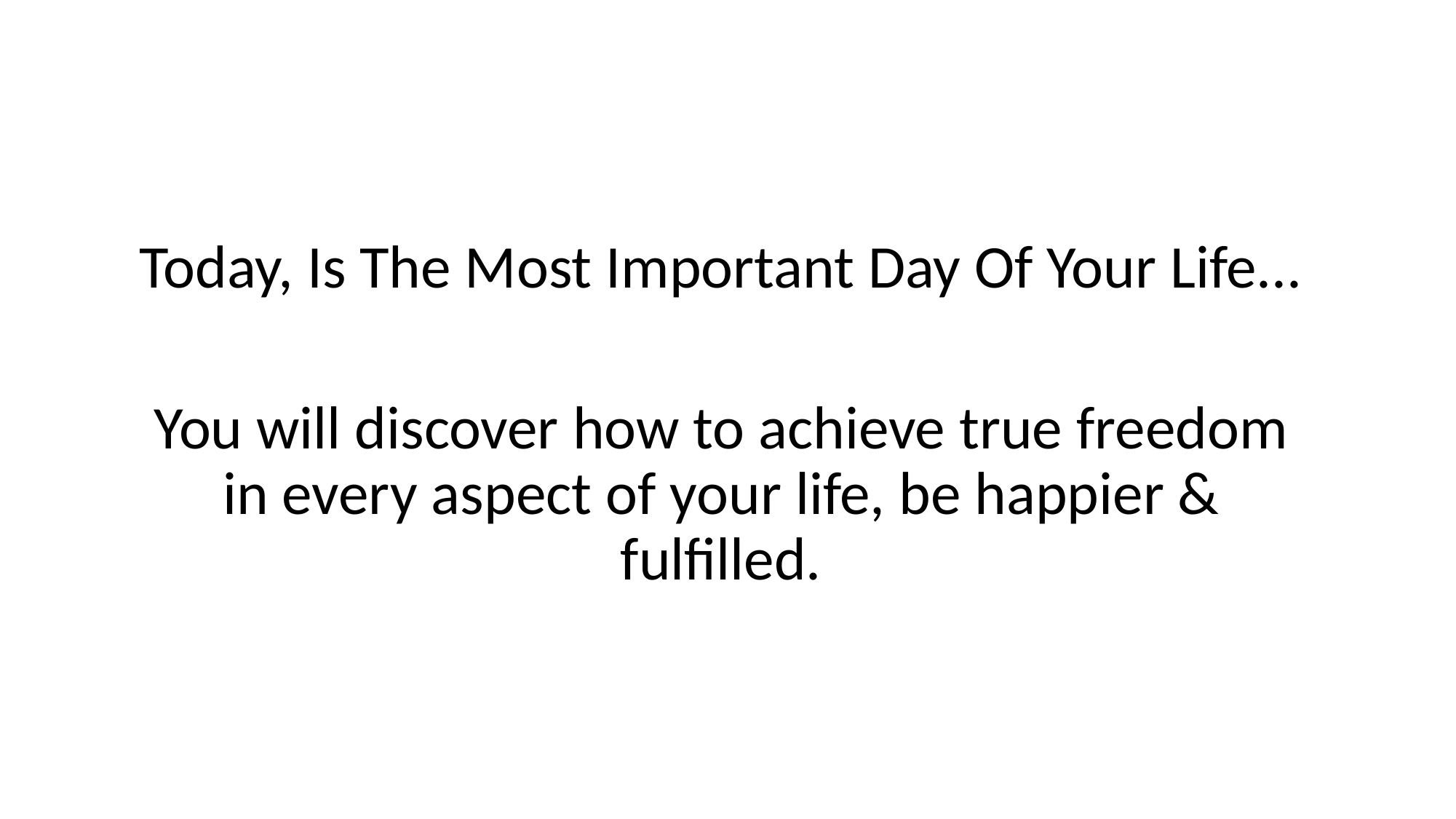

Today, Is The Most Important Day Of Your Life...

You will discover how to achieve true freedom in every aspect of your life, be happier & fulfilled.